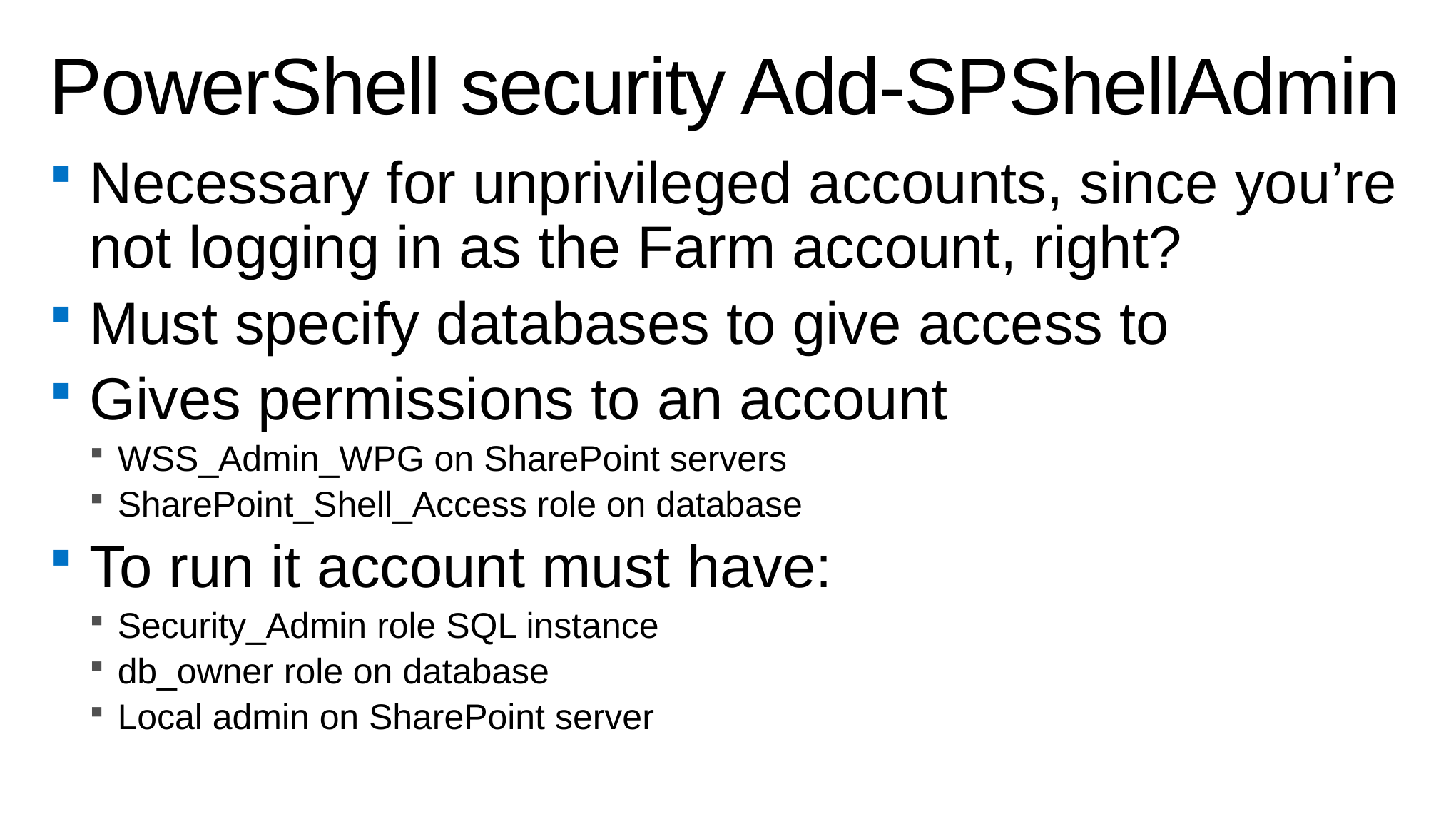

# PowerShell security Add-SPShellAdmin
Necessary for unprivileged accounts, since you’re not logging in as the Farm account, right?
Must specify databases to give access to
Gives permissions to an account
WSS_Admin_WPG on SharePoint servers
SharePoint_Shell_Access role on database
To run it account must have:
Security_Admin role SQL instance
db_owner role on database
Local admin on SharePoint server